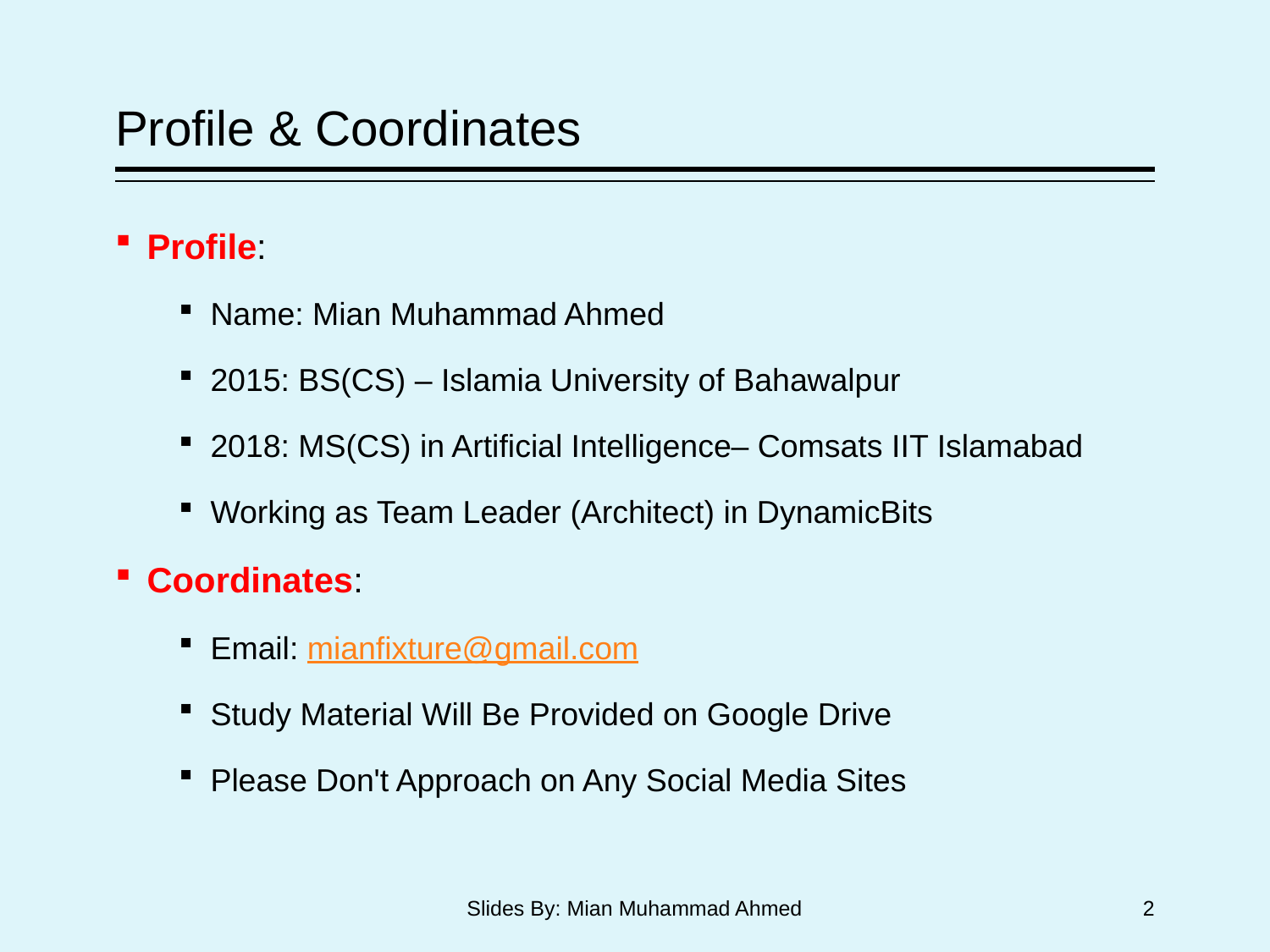

# Profile & Coordinates
Profile:
Name: Mian Muhammad Ahmed
2015: BS(CS) – Islamia University of Bahawalpur
2018: MS(CS) in Artificial Intelligence– Comsats IIT Islamabad
Working as Team Leader (Architect) in DynamicBits
Coordinates:
Email: mianfixture@gmail.com
Study Material Will Be Provided on Google Drive
Please Don't Approach on Any Social Media Sites

Slides By: Mian Muhammad Ahmed
2